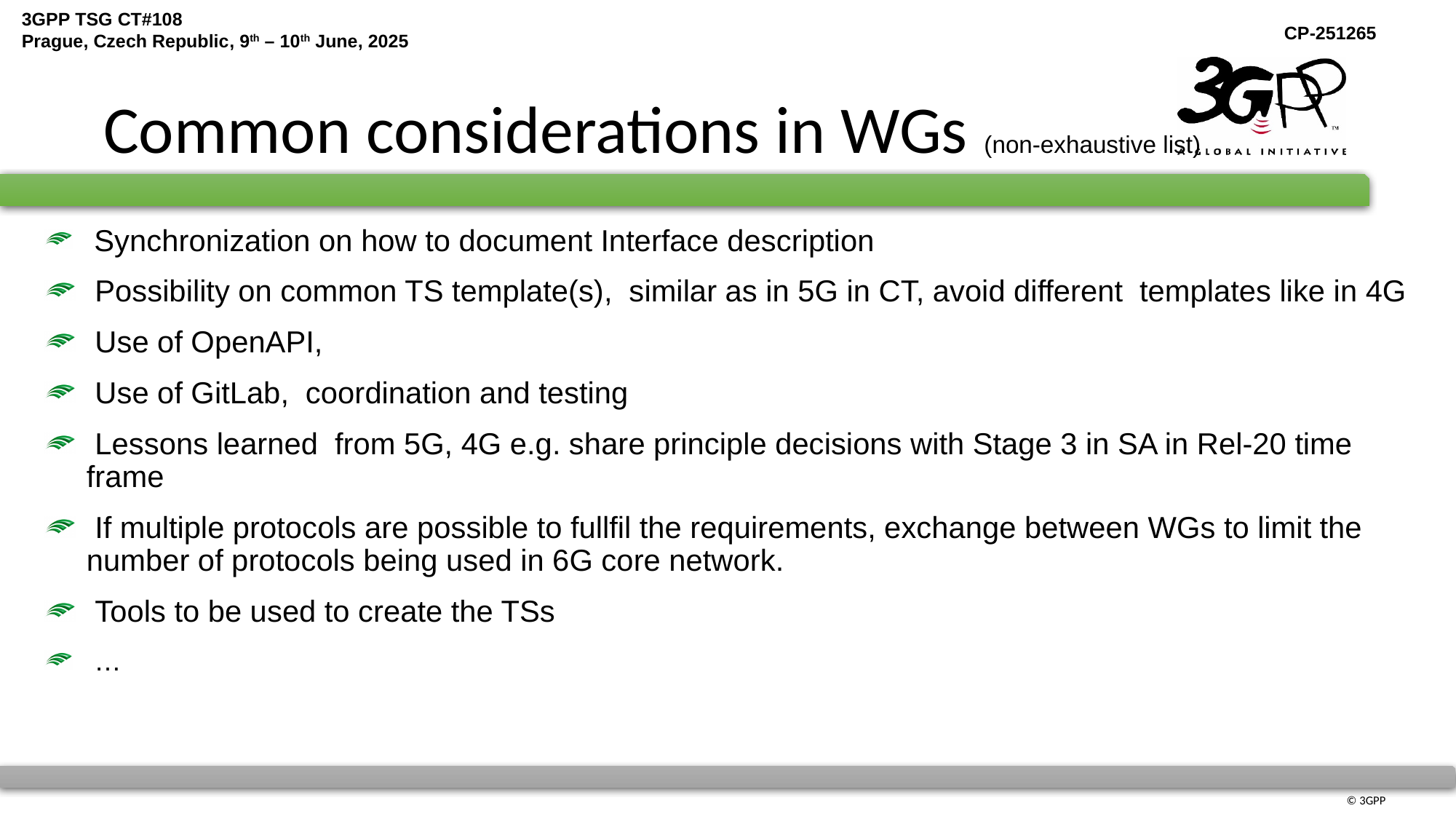

# Common considerations in WGs (non-exhaustive list)
 Synchronization on how to document Interface description
 Possibility on common TS template(s),  similar as in 5G in CT, avoid different  templates like in 4G
 Use of OpenAPI,
 Use of GitLab,  coordination and testing
 Lessons learned  from 5G, 4G e.g. share principle decisions with Stage 3 in SA in Rel-20 time frame
 If multiple protocols are possible to fullfil the requirements, exchange between WGs to limit the number of protocols being used in 6G core network.
 Tools to be used to create the TSs
 …